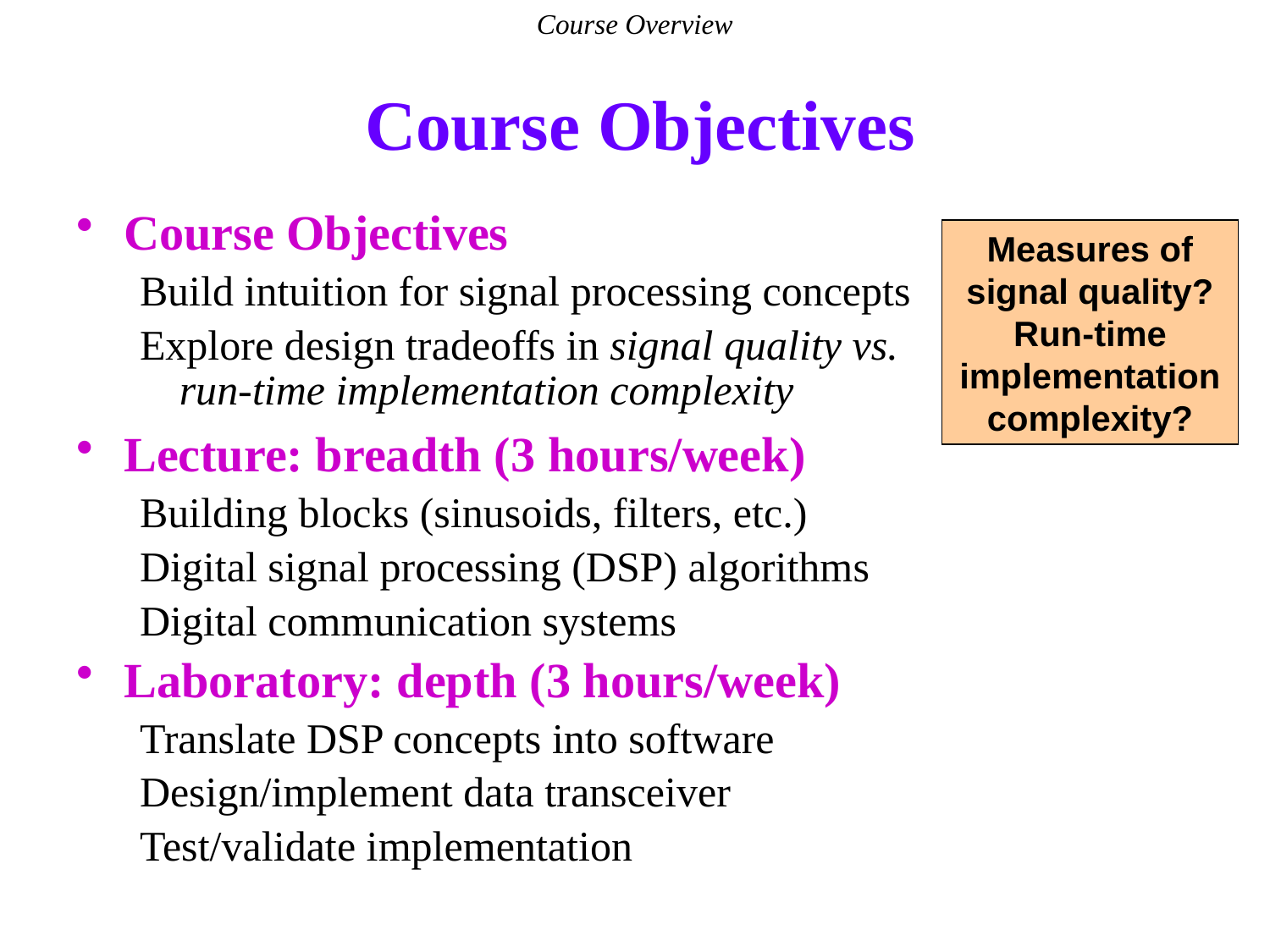

Course Overview
# Course Objectives
Course Objectives
Build intuition for signal processing concepts
Explore design tradeoffs in signal quality vs.
run-time implementation complexity
Measures of signal quality?
Run-time implementation complexity?
Lecture: breadth (3 hours/week)
Building blocks (sinusoids, filters, etc.)
Digital signal processing (DSP) algorithms
Digital communication systems
Laboratory: depth (3 hours/week)
Translate DSP concepts into software
Design/implement data transceiver
Test/validate implementation